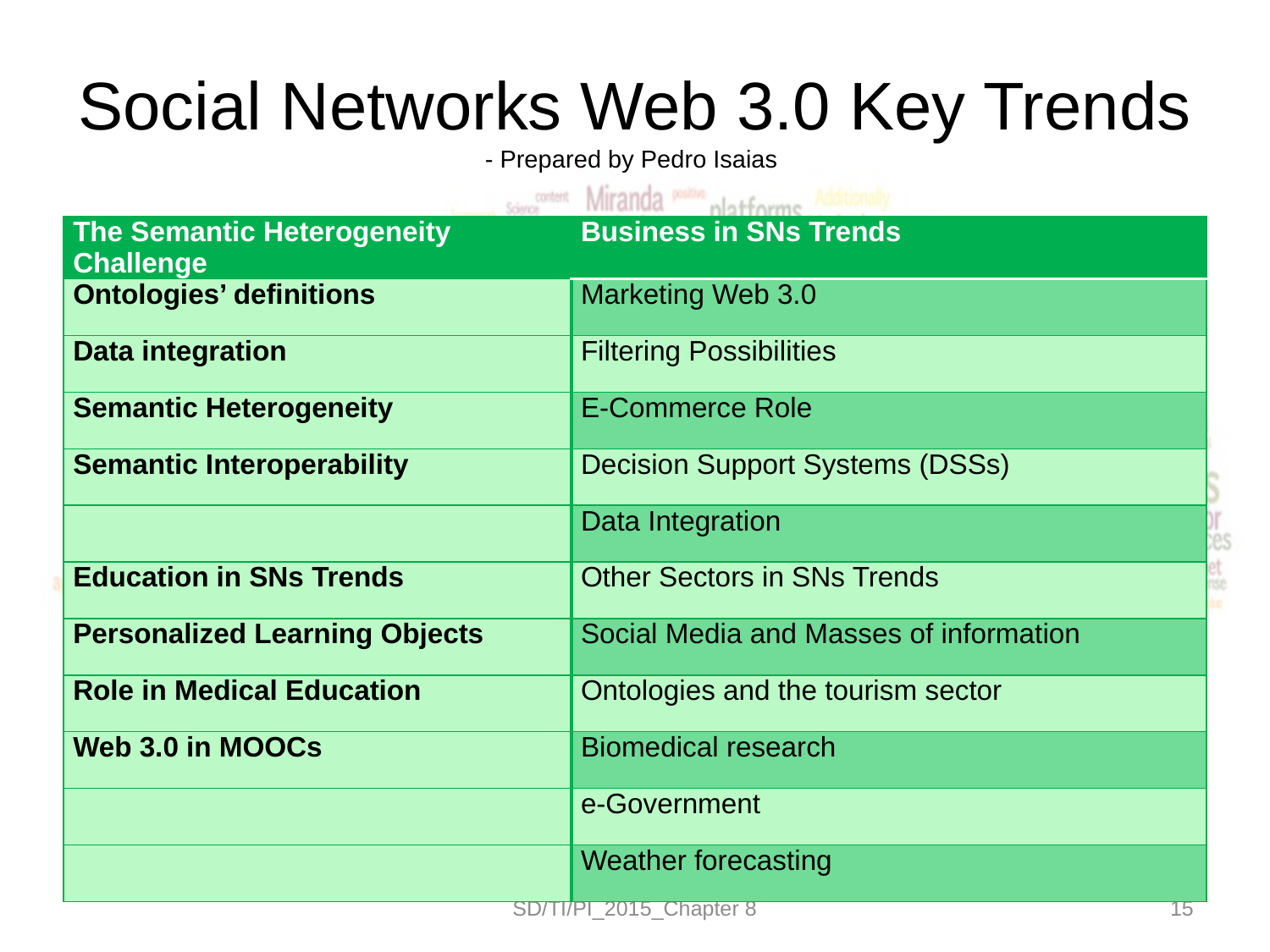

# Social Networks Web 3.0 Key Trends - Prepared by Pedro Isaias
| The Semantic Heterogeneity Challenge | Business in SNs Trends |
| --- | --- |
| Ontologies’ definitions | Marketing Web 3.0 |
| Data integration | Filtering Possibilities |
| Semantic Heterogeneity | E-Commerce Role |
| Semantic Interoperability | Decision Support Systems (DSSs) |
|  | Data Integration |
| Education in SNs Trends | Other Sectors in SNs Trends |
| Personalized Learning Objects | Social Media and Masses of information |
| Role in Medical Education | Ontologies and the tourism sector |
| Web 3.0 in MOOCs | Biomedical research |
|  | e-Government |
|  | Weather forecasting |
SD/TI/PI_2015_Chapter 8
15